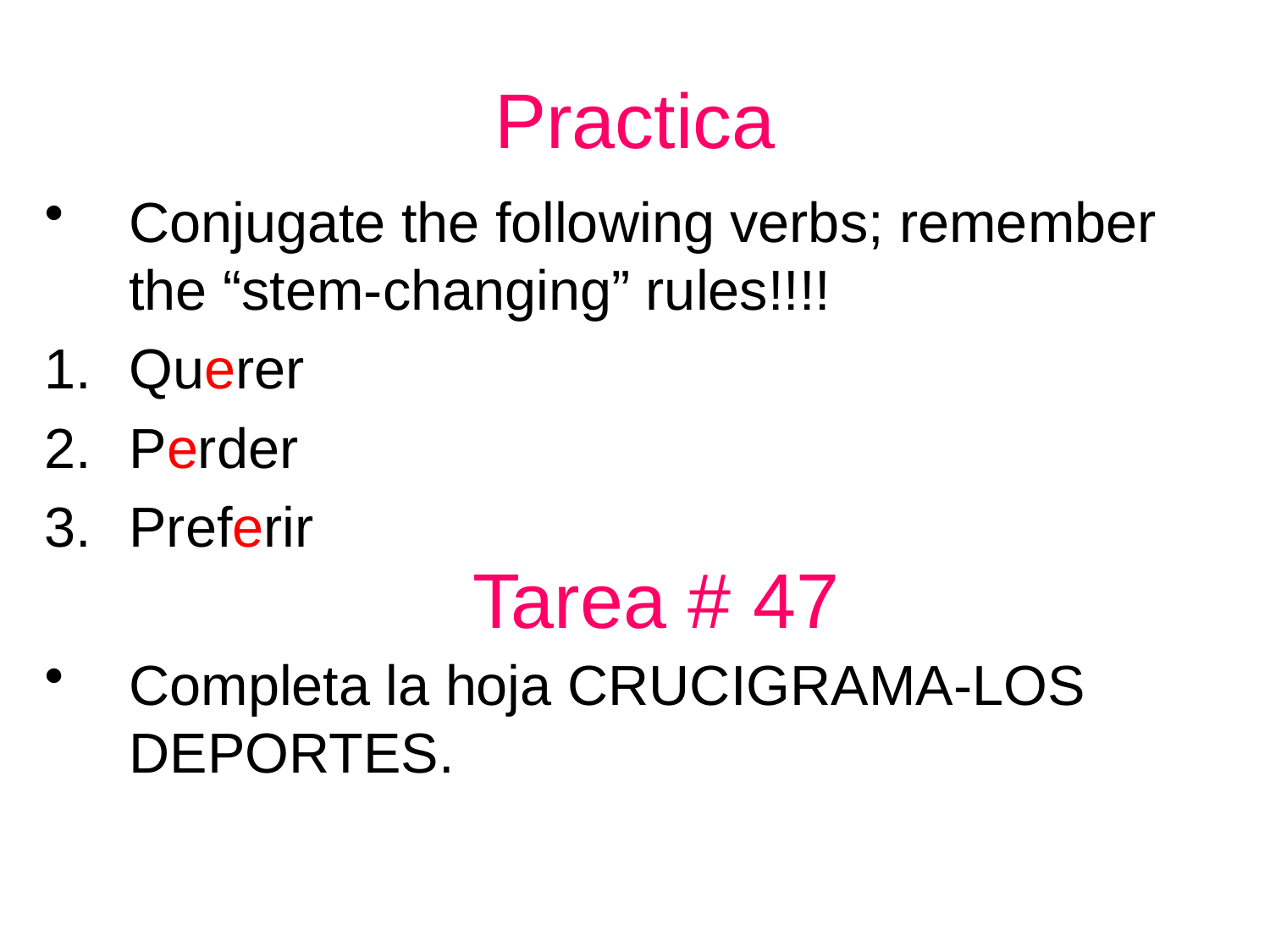

# Practica
Conjugate the following verbs; remember the “stem-changing” rules!!!!
Querer
Perder
Preferir

Completa la hoja CRUCIGRAMA-LOS DEPORTES.
Tarea # 47